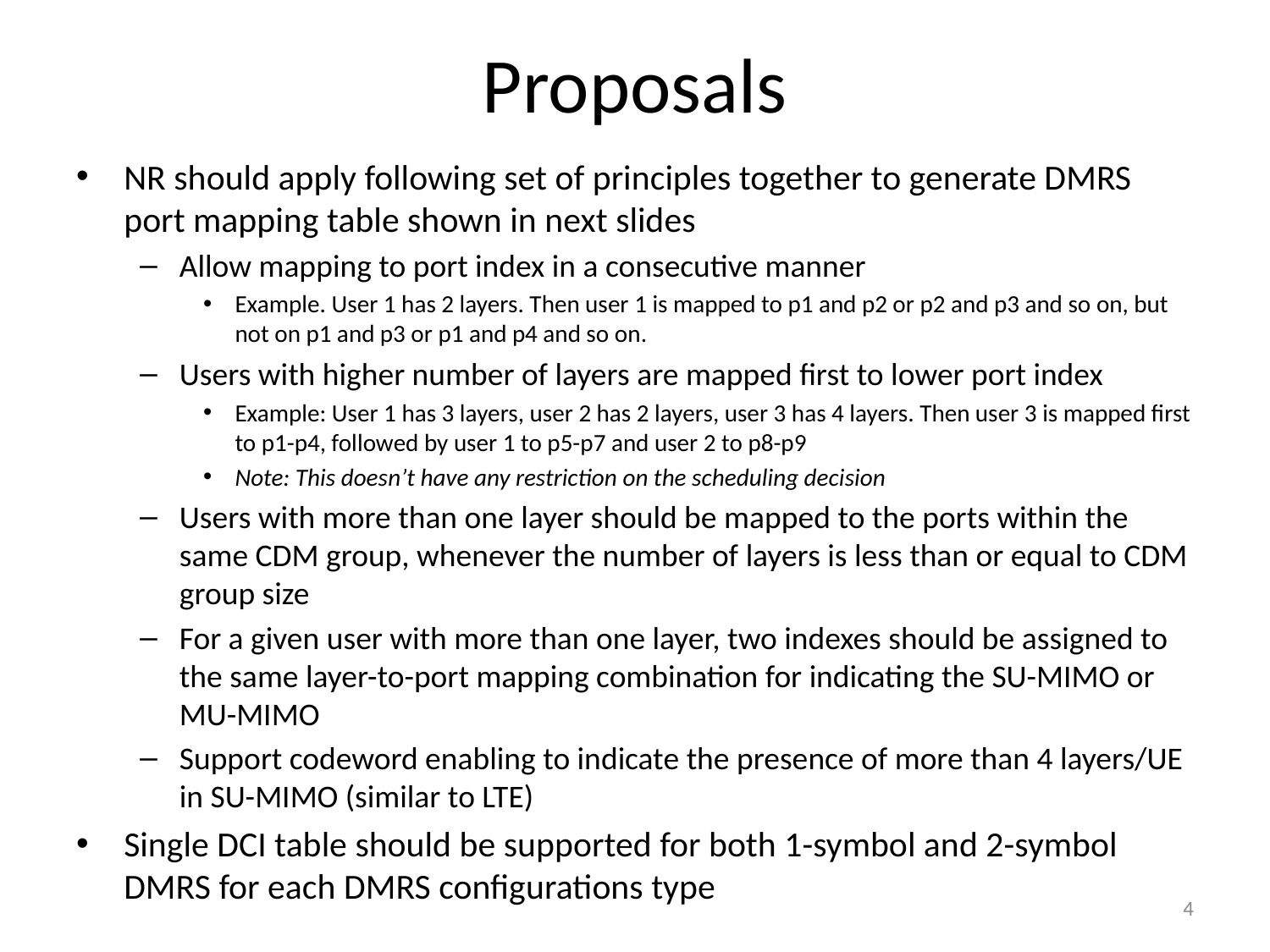

# Proposals
NR should apply following set of principles together to generate DMRS port mapping table shown in next slides
Allow mapping to port index in a consecutive manner
Example. User 1 has 2 layers. Then user 1 is mapped to p1 and p2 or p2 and p3 and so on, but not on p1 and p3 or p1 and p4 and so on.
Users with higher number of layers are mapped first to lower port index
Example: User 1 has 3 layers, user 2 has 2 layers, user 3 has 4 layers. Then user 3 is mapped first to p1-p4, followed by user 1 to p5-p7 and user 2 to p8-p9
Note: This doesn’t have any restriction on the scheduling decision
Users with more than one layer should be mapped to the ports within the same CDM group, whenever the number of layers is less than or equal to CDM group size
For a given user with more than one layer, two indexes should be assigned to the same layer-to-port mapping combination for indicating the SU-MIMO or MU-MIMO
Support codeword enabling to indicate the presence of more than 4 layers/UE in SU-MIMO (similar to LTE)
Single DCI table should be supported for both 1-symbol and 2-symbol DMRS for each DMRS configurations type

4